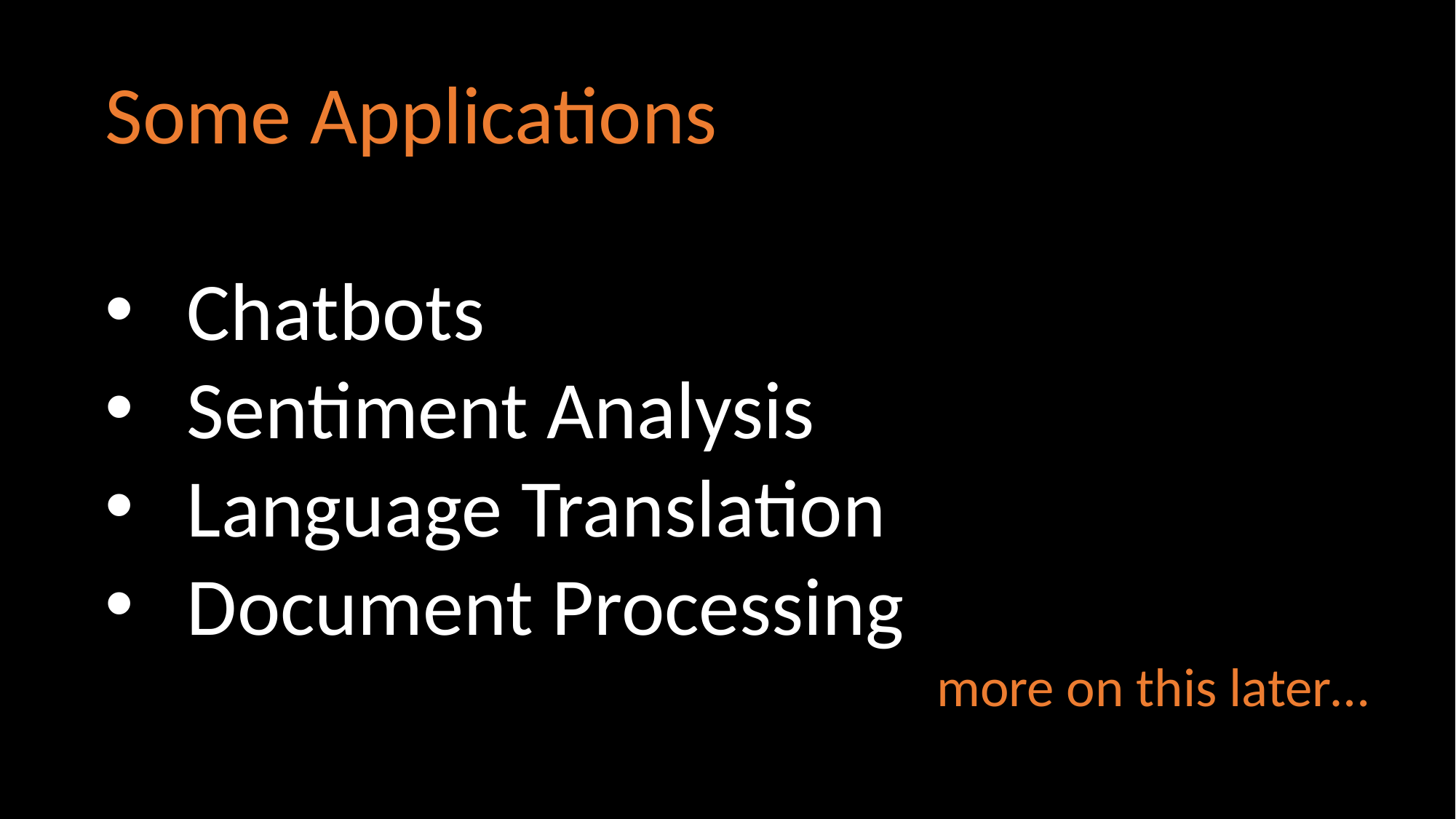

Some Applications

Chatbots
Sentiment Analysis
Language Translation
Document Processing
more on this later…